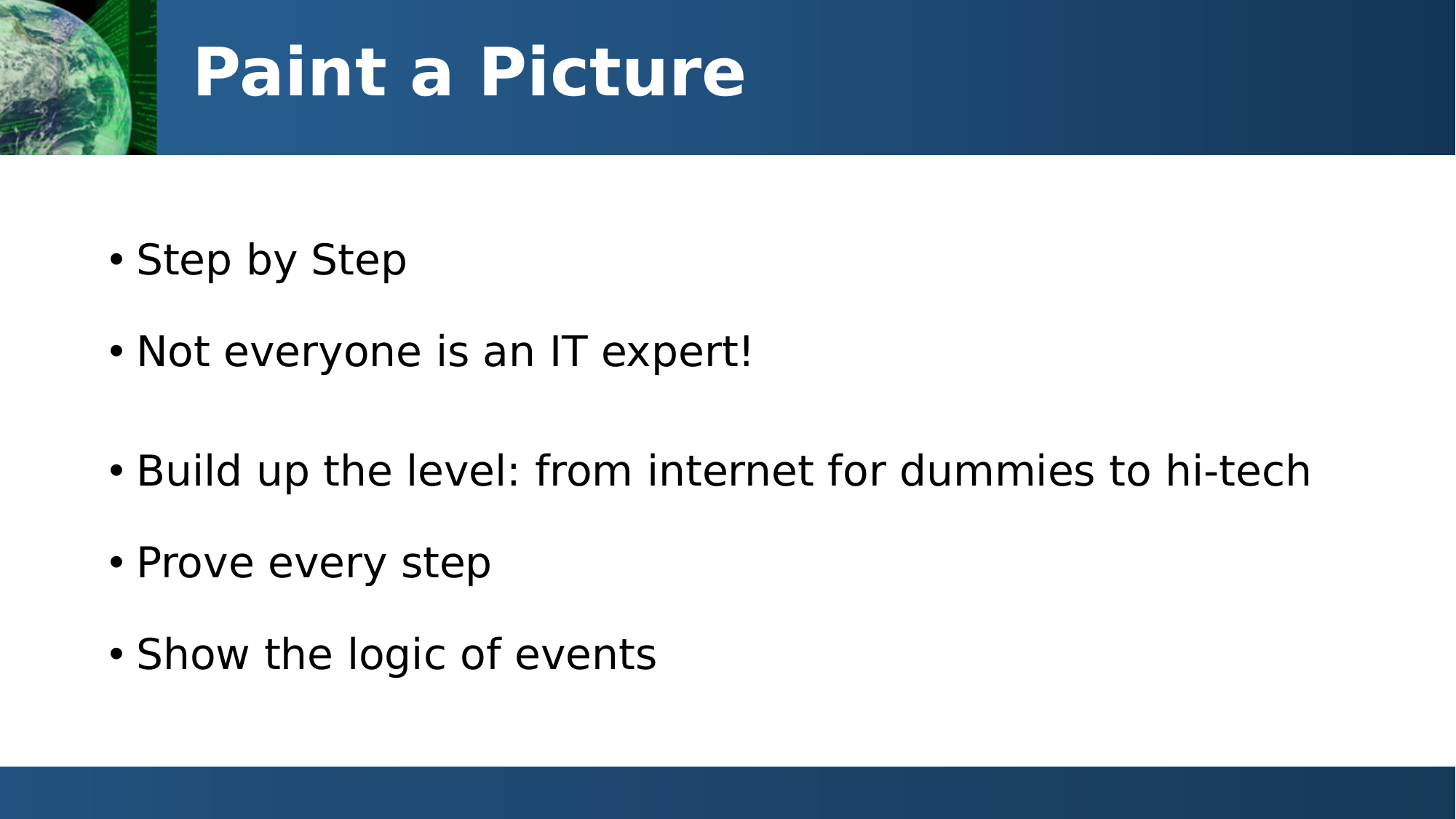

# Paint a Picture
Step by Step

Not everyone is an IT expert!

Build up the level: from internet for dummies to hi-tech

Prove every step

Show the logic of events